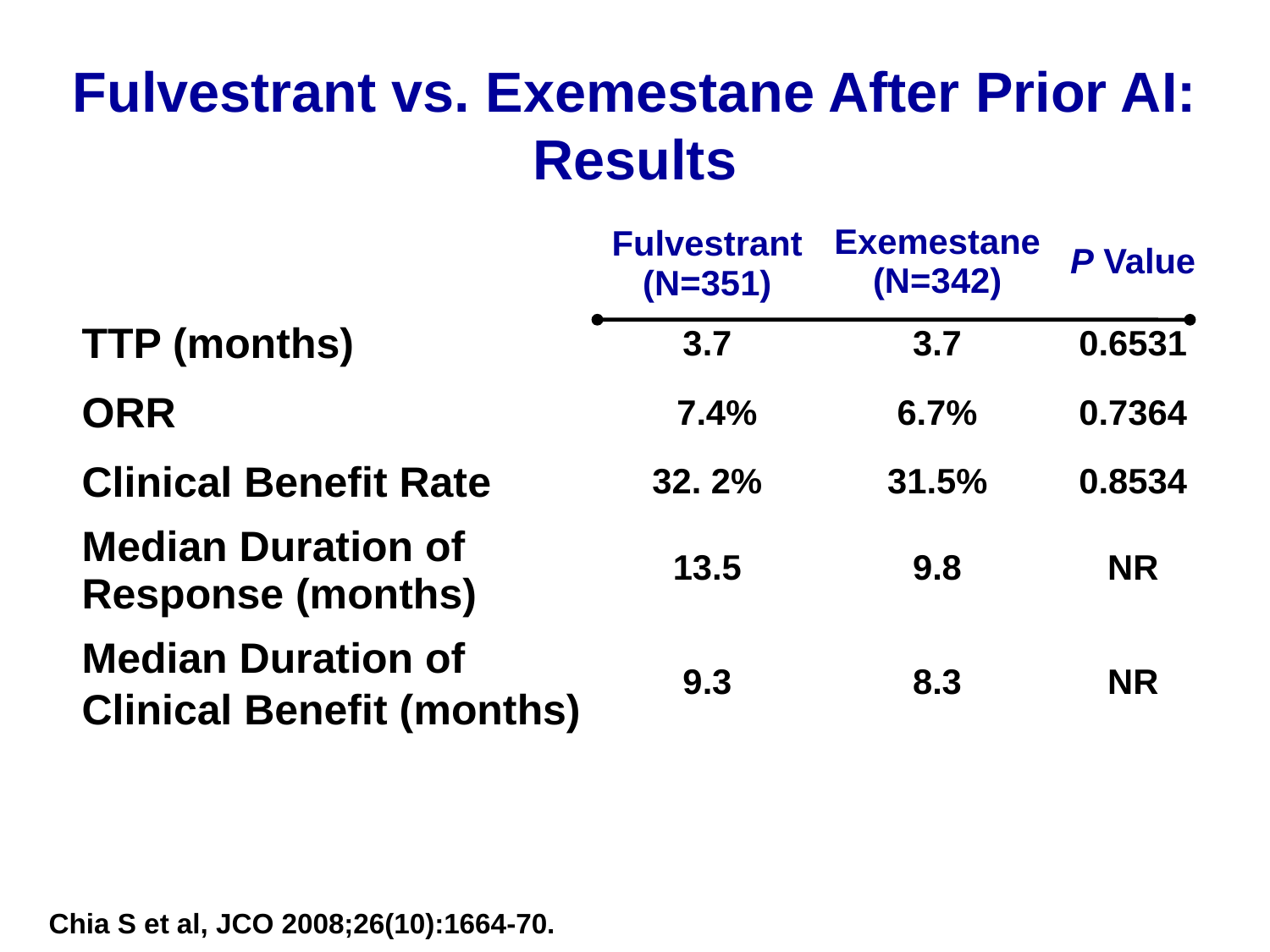

Fulvestrant vs. Exemestane After Prior AI: Results
|  | Fulvestrant (N=351) | Exemestane (N=342) | P Value |
| --- | --- | --- | --- |
| TTP (months) | 3.7 | 3.7 | 0.6531 |
| ORR | 7.4% | 6.7% | 0.7364 |
| Clinical Benefit Rate | 32. 2% | 31.5% | 0.8534 |
| Median Duration of Response (months) | 13.5 | 9.8 | NR |
| Median Duration of Clinical Benefit (months) | 9.3 | 8.3 | NR |

Chia S et al, JCO 2008;26(10):1664-70.